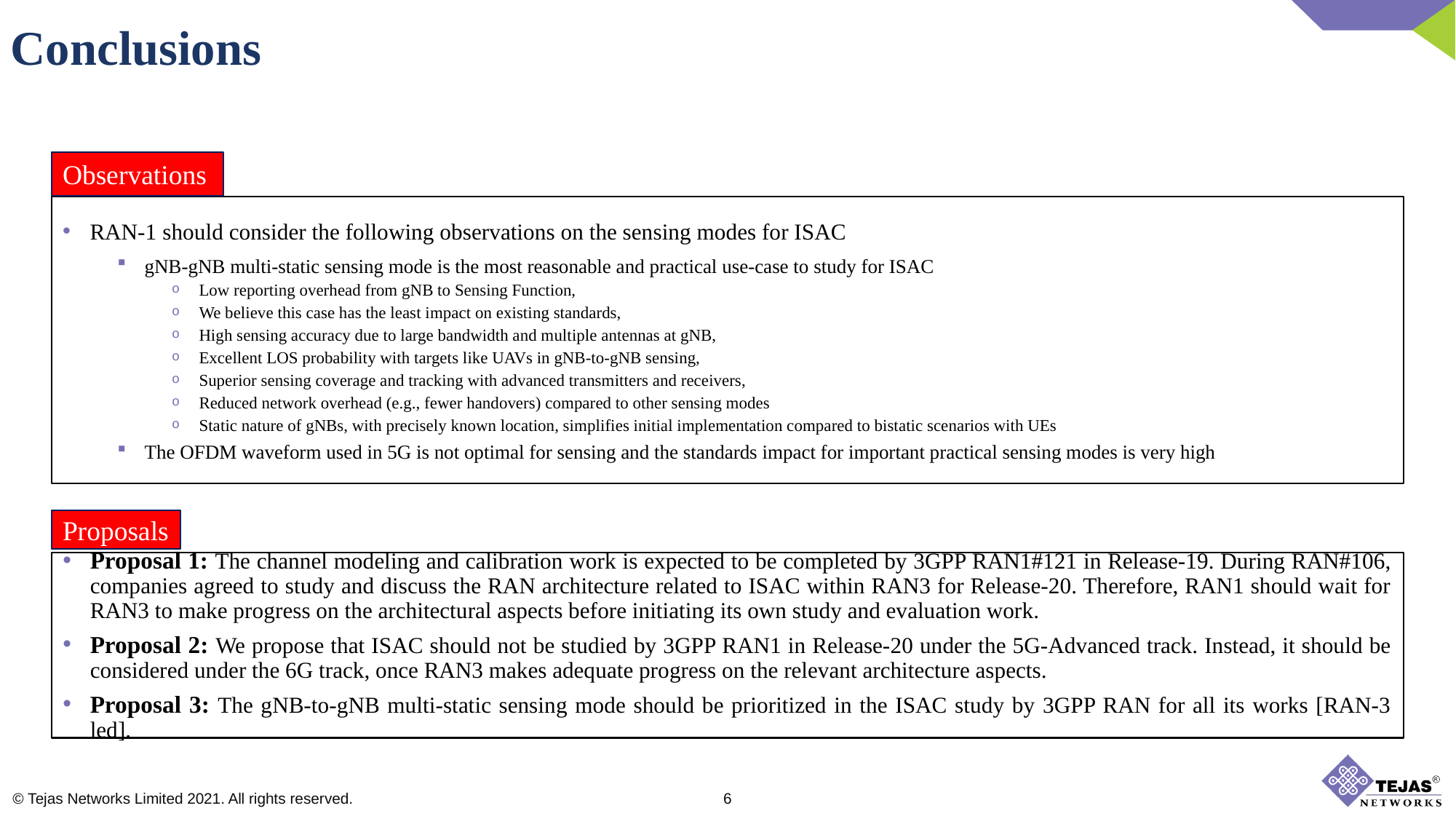

Conclusions
Observations
RAN-1 should consider the following observations on the sensing modes for ISAC
gNB-gNB multi-static sensing mode is the most reasonable and practical use-case to study for ISAC
Low reporting overhead from gNB to Sensing Function,
We believe this case has the least impact on existing standards,
High sensing accuracy due to large bandwidth and multiple antennas at gNB,
Excellent LOS probability with targets like UAVs in gNB-to-gNB sensing,
Superior sensing coverage and tracking with advanced transmitters and receivers,
Reduced network overhead (e.g., fewer handovers) compared to other sensing modes
Static nature of gNBs, with precisely known location, simplifies initial implementation compared to bistatic scenarios with UEs
The OFDM waveform used in 5G is not optimal for sensing and the standards impact for important practical sensing modes is very high
Proposals
Proposal 1: The channel modeling and calibration work is expected to be completed by 3GPP RAN1#121 in Release-19. During RAN#106, companies agreed to study and discuss the RAN architecture related to ISAC within RAN3 for Release-20. Therefore, RAN1 should wait for RAN3 to make progress on the architectural aspects before initiating its own study and evaluation work.
Proposal 2: We propose that ISAC should not be studied by 3GPP RAN1 in Release-20 under the 5G-Advanced track. Instead, it should be considered under the 6G track, once RAN3 makes adequate progress on the relevant architecture aspects.
Proposal 3: The gNB-to-gNB multi-static sensing mode should be prioritized in the ISAC study by 3GPP RAN for all its works [RAN-3 led].